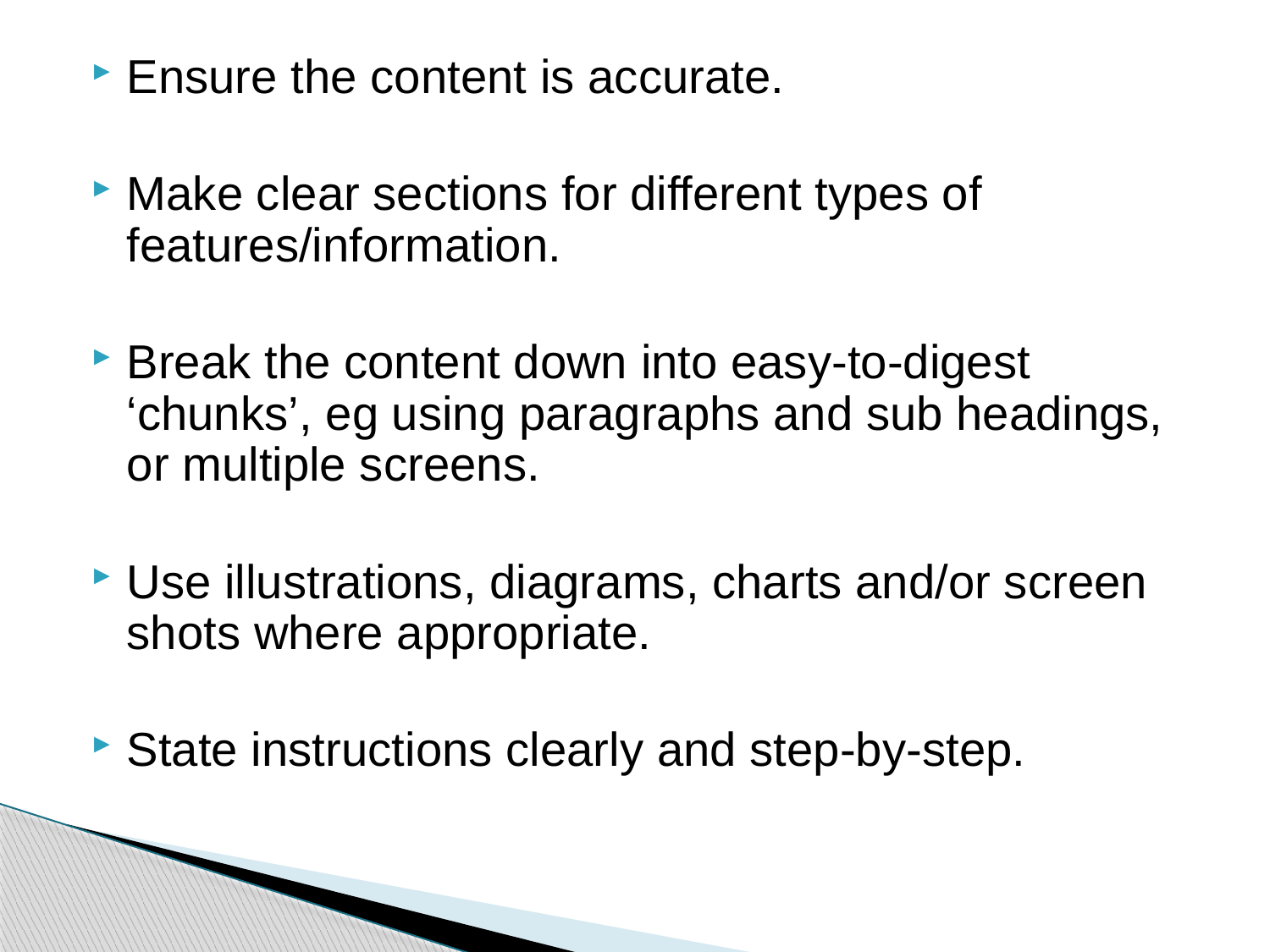

Ensure the content is accurate.

Make clear sections for different types of features/information.

Break the content down into easy-to-digest ‘chunks’, eg using paragraphs and sub headings, or multiple screens.

Use illustrations, diagrams, charts and/or screen shots where appropriate.

State instructions clearly and step-by-step.